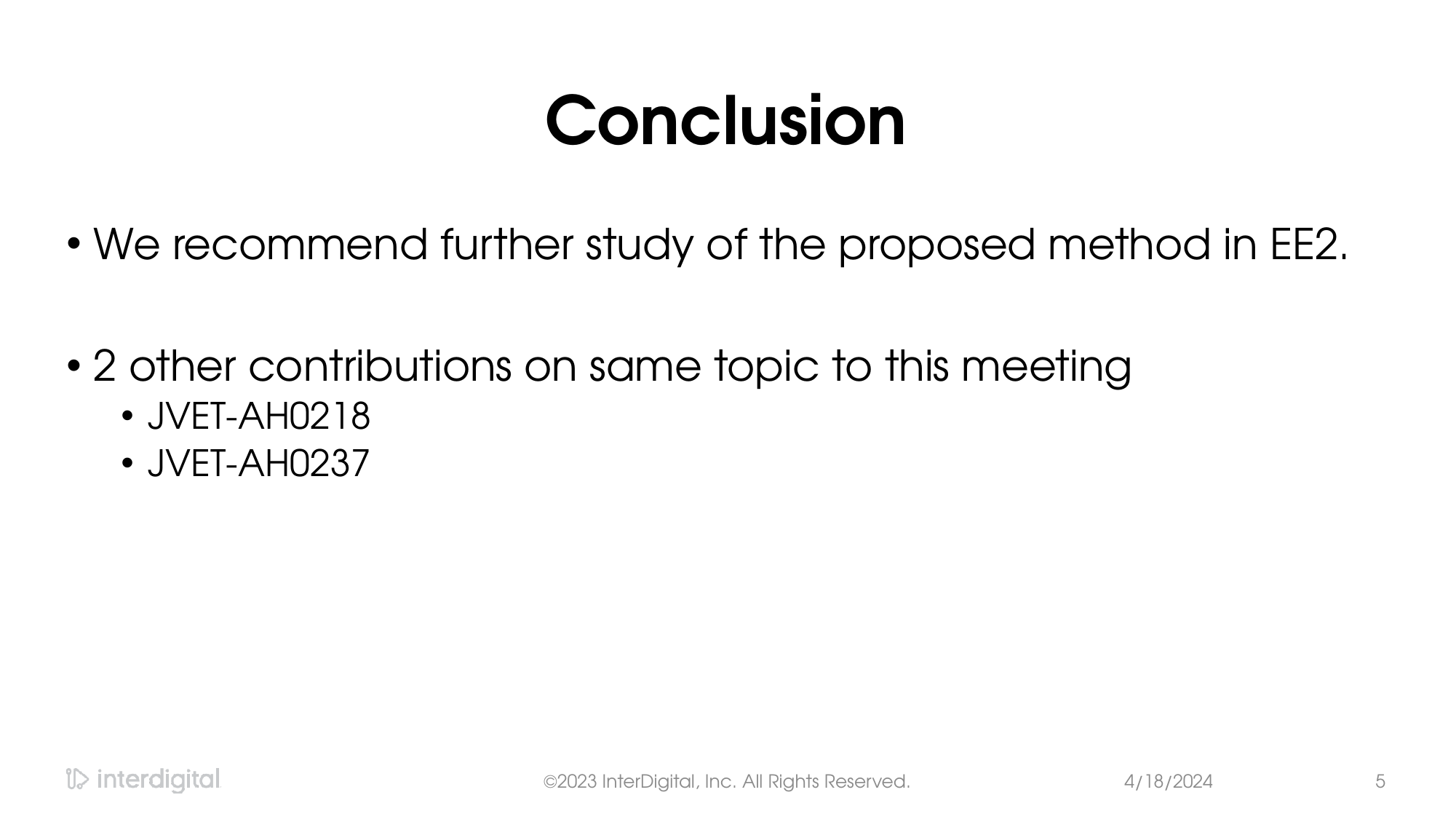

# Conclusion
We recommend further study of the proposed method in EE2.

2 other contributions on same topic to this meeting
JVET-AH0218
JVET-AH0237

©2023 InterDigital, Inc. All Rights Reserved.
4/18/2024
5